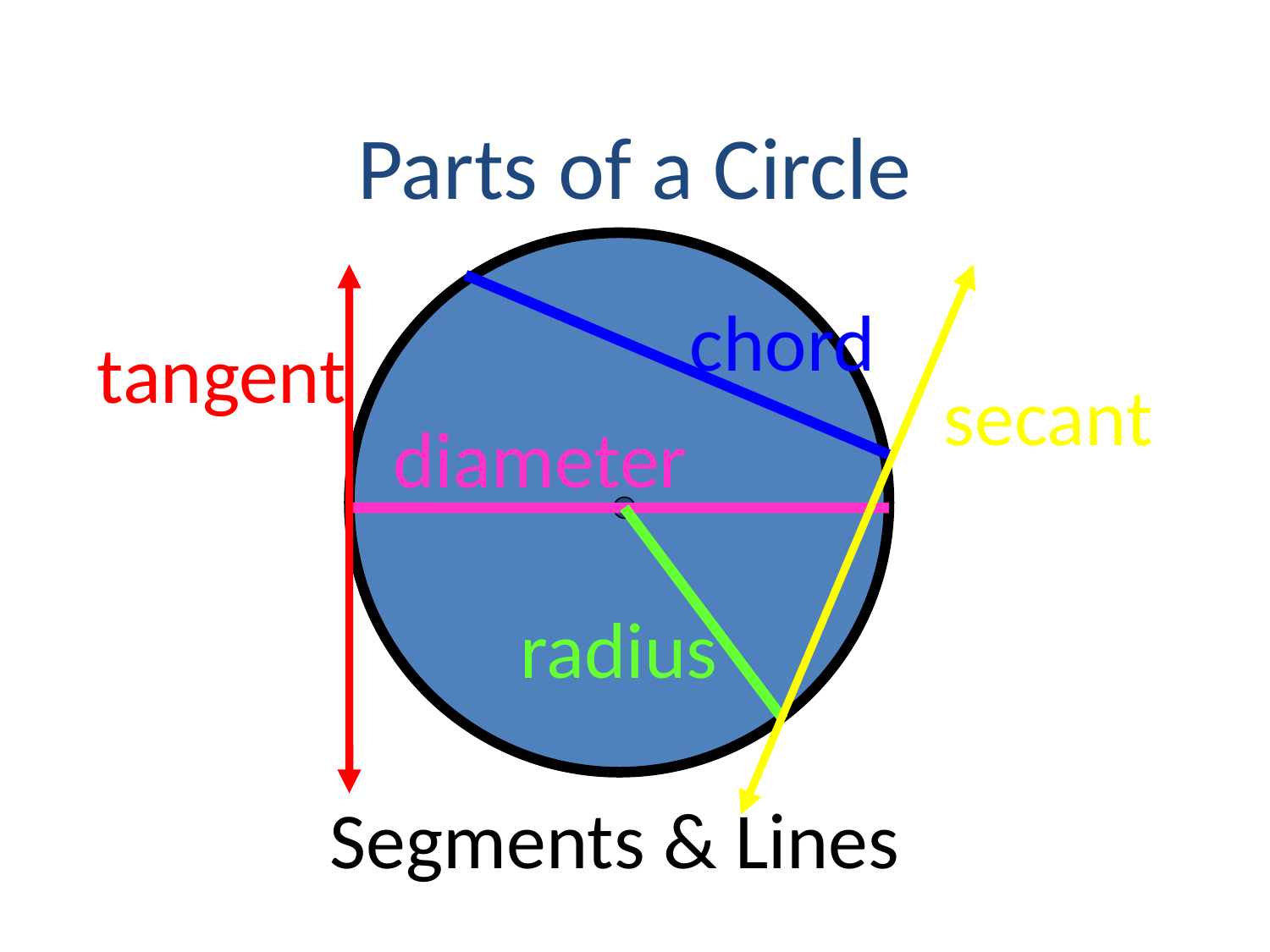

#
Parts of a Circle

chord
tangent
secant
diameter

radius
Segments & Lines